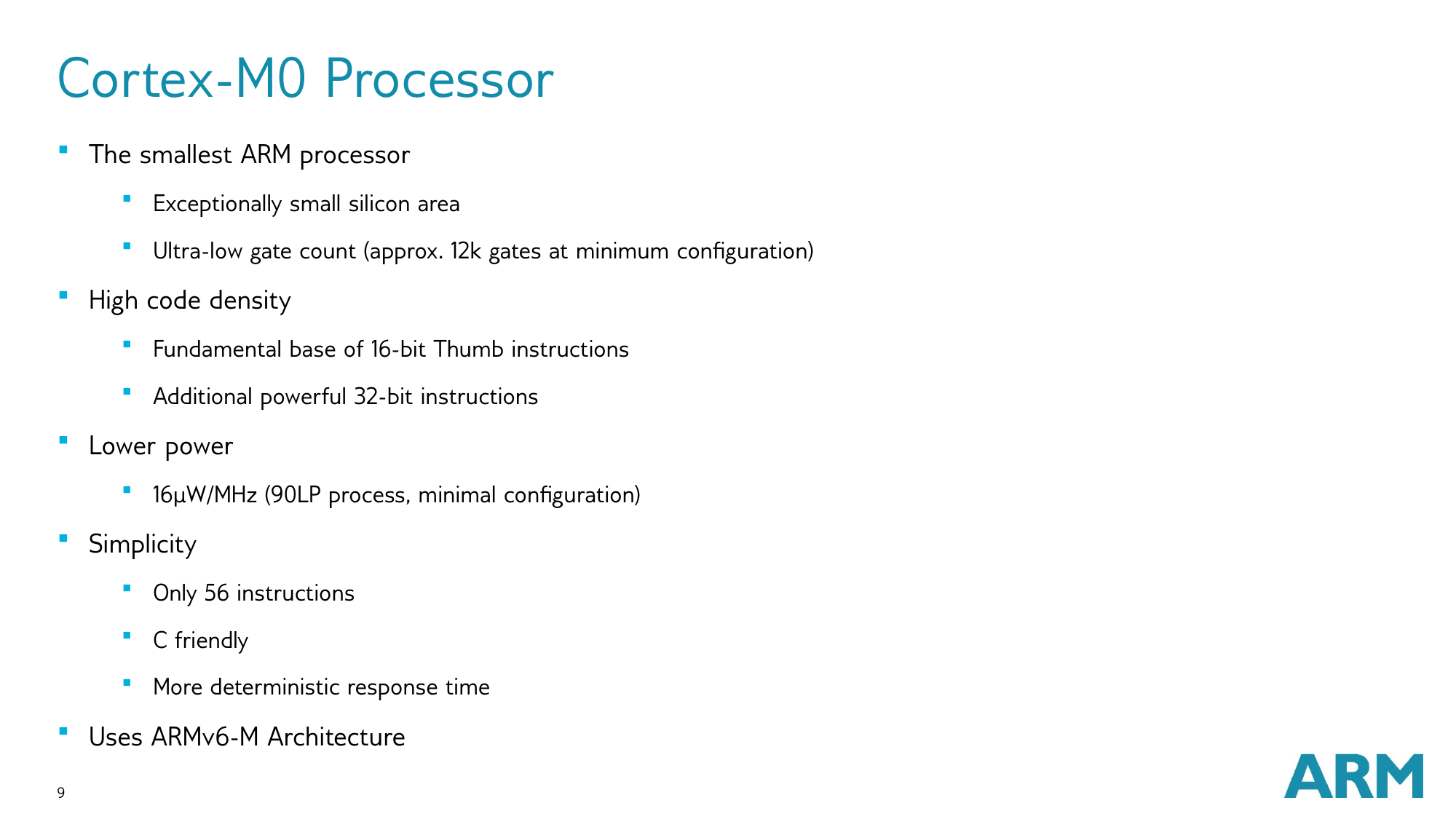

# Cortex-M0 Processor
The smallest ARM processor
Exceptionally small silicon area
Ultra-low gate count (approx. 12k gates at minimum configuration)
High code density
Fundamental base of 16-bit Thumb instructions
Additional powerful 32-bit instructions
Lower power
16µW/MHz (90LP process, minimal configuration)
Simplicity
Only 56 instructions
C friendly
More deterministic response time
Uses ARMv6-M Architecture